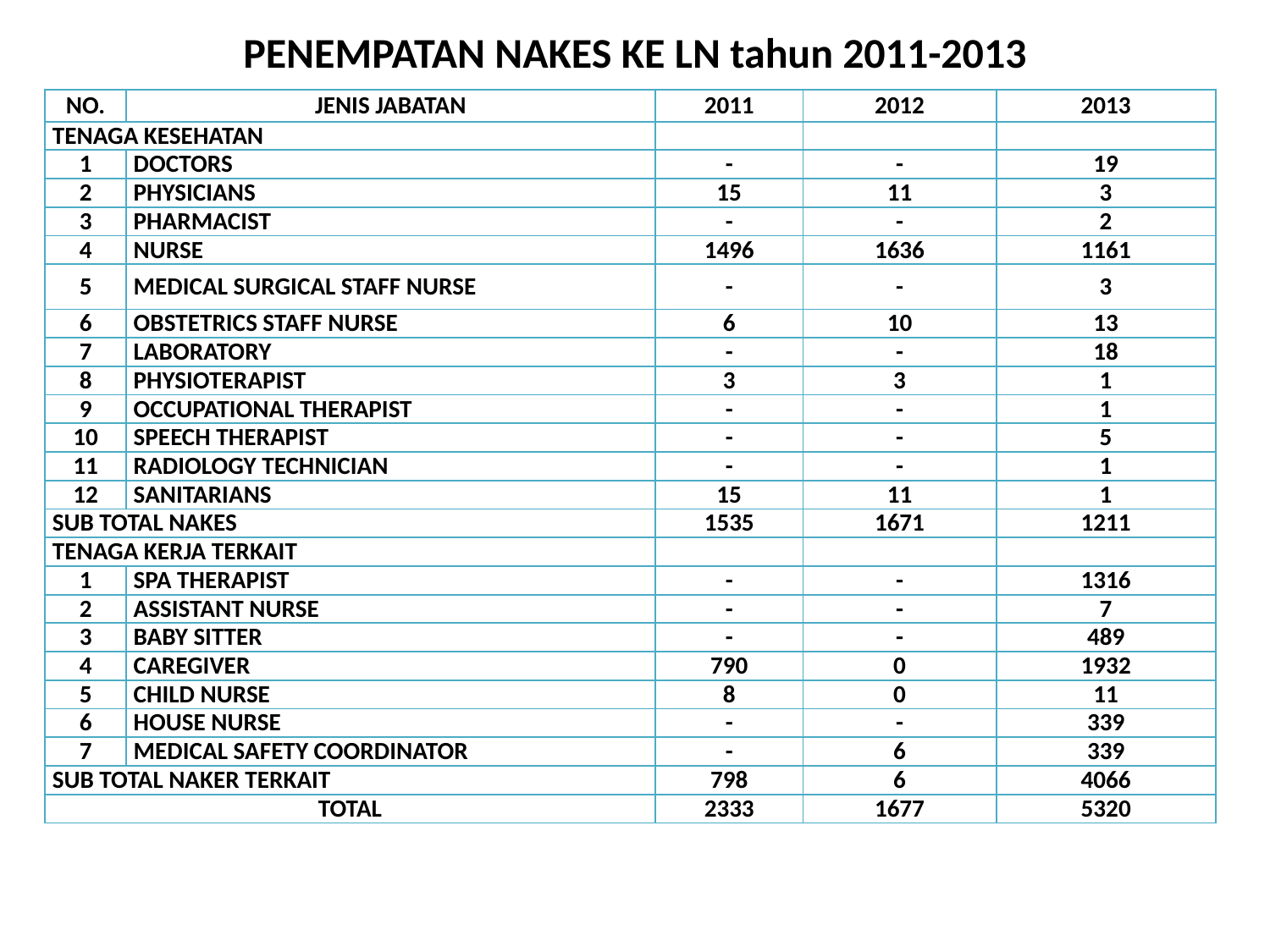

# PENEMPATAN NAKES KE LN tahun 2011-2013
| NO. | JENIS JABATAN | 2011 | 2012 | 2013 |
| --- | --- | --- | --- | --- |
| TENAGA KESEHATAN |  |  |  |  |
| 1 | DOCTORS | - | - | 19 |
| 2 | PHYSICIANS | 15 | 11 | 3 |
| 3 | PHARMACIST | - | - | 2 |
| 4 | NURSE | 1496 | 1636 | 1161 |
| 5 | MEDICAL SURGICAL STAFF NURSE | - | - | 3 |
| 6 | OBSTETRICS STAFF NURSE | 6 | 10 | 13 |
| 7 | LABORATORY | - | - | 18 |
| 8 | PHYSIOTERAPIST | 3 | 3 | 1 |
| 9 | OCCUPATIONAL THERAPIST | - | - | 1 |
| 10 | SPEECH THERAPIST | - | - | 5 |
| 11 | RADIOLOGY TECHNICIAN | - | - | 1 |
| 12 | SANITARIANS | 15 | 11 | 1 |
| SUB TOTAL NAKES |  | 1535 | 1671 | 1211 |
| TENAGA KERJA TERKAIT |  |  |  |  |
| 1 | SPA THERAPIST | - | - | 1316 |
| 2 | ASSISTANT NURSE | - | - | 7 |
| 3 | BABY SITTER | - | - | 489 |
| 4 | CAREGIVER | 790 | 0 | 1932 |
| 5 | CHILD NURSE | 8 | 0 | 11 |
| 6 | HOUSE NURSE | - | - | 339 |
| 7 | MEDICAL SAFETY COORDINATOR | - | 6 | 339 |
| SUB TOTAL NAKER TERKAIT |  | 798 | 6 | 4066 |
| TOTAL |  | 2333 | 1677 | 5320 |